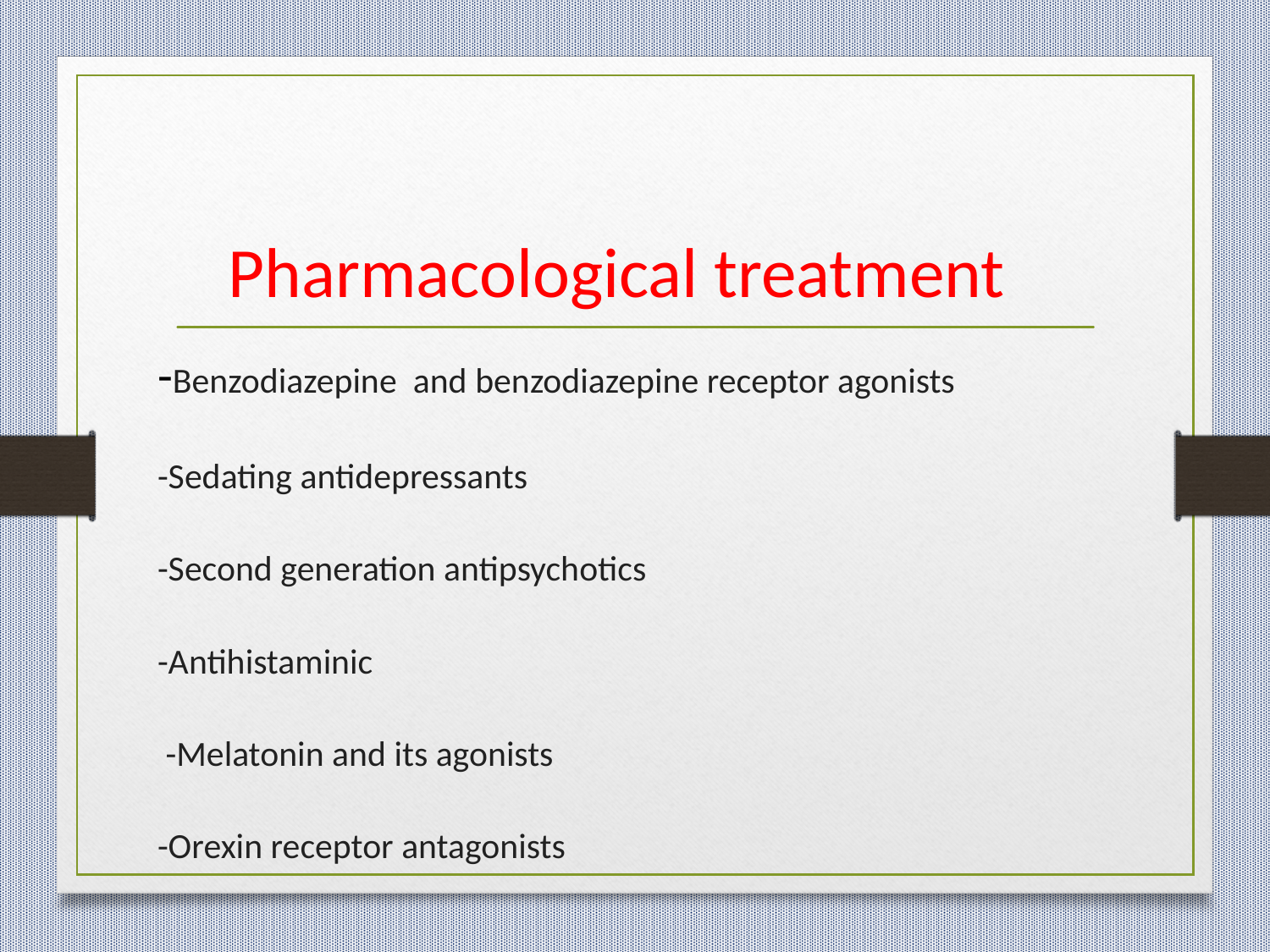

# Pharmacological treatment
-Benzodiazepine  and benzodiazepine receptor agonists
-Sedating antidepressants
-Second generation antipsychotics
-Antihistaminic
 -Melatonin and its agonists
-Orexin receptor antagonists